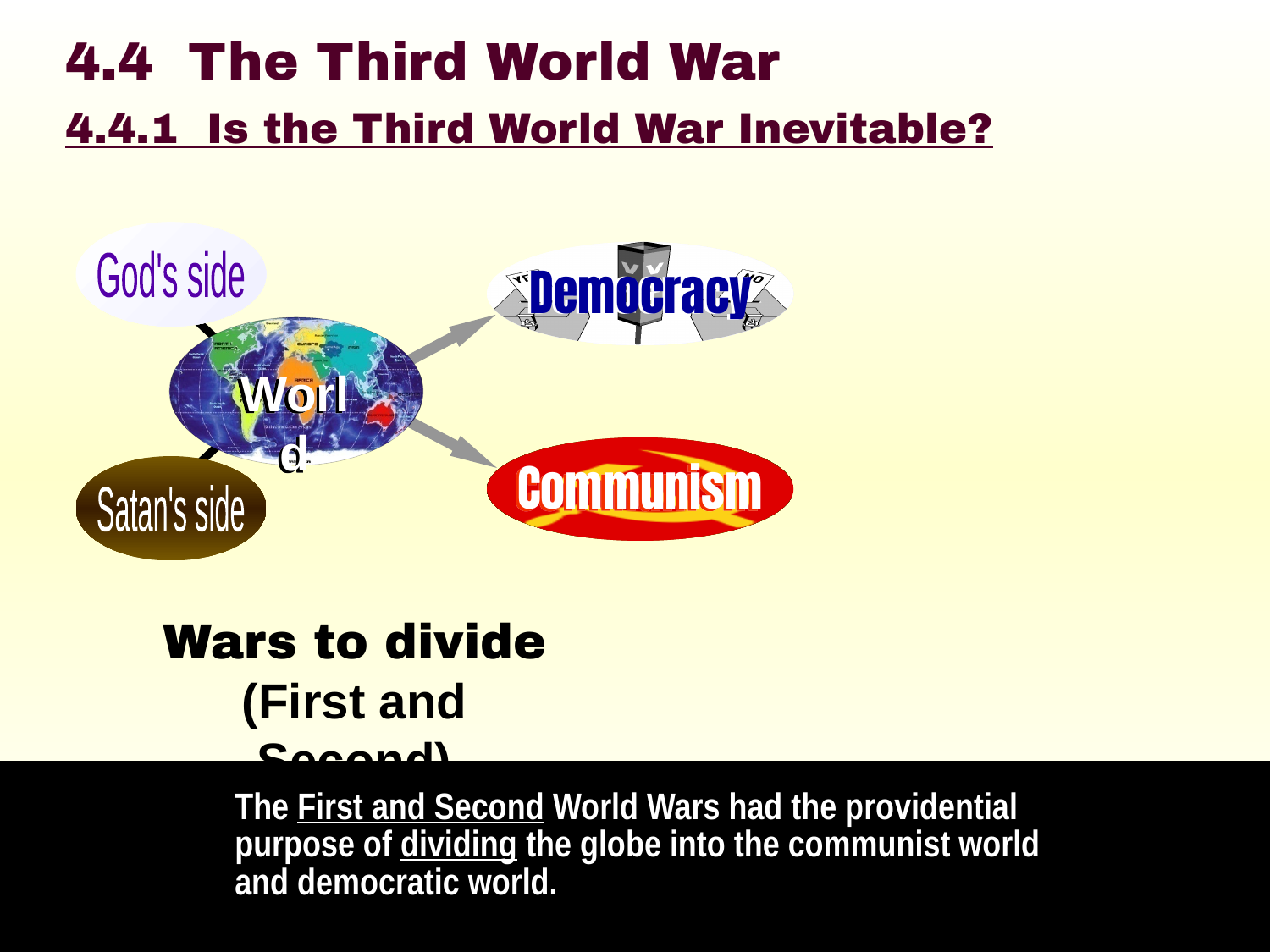

4.4  The Third World War
4.4.1  Is the Third World War Inevitable?

God's side

Satan's side

Democracy

Communism
Democracy

World
Communism
Wars to divide
(First and Second)

The First and Second World Wars had the providential purpose of dividing the globe into the communist world and democratic world.